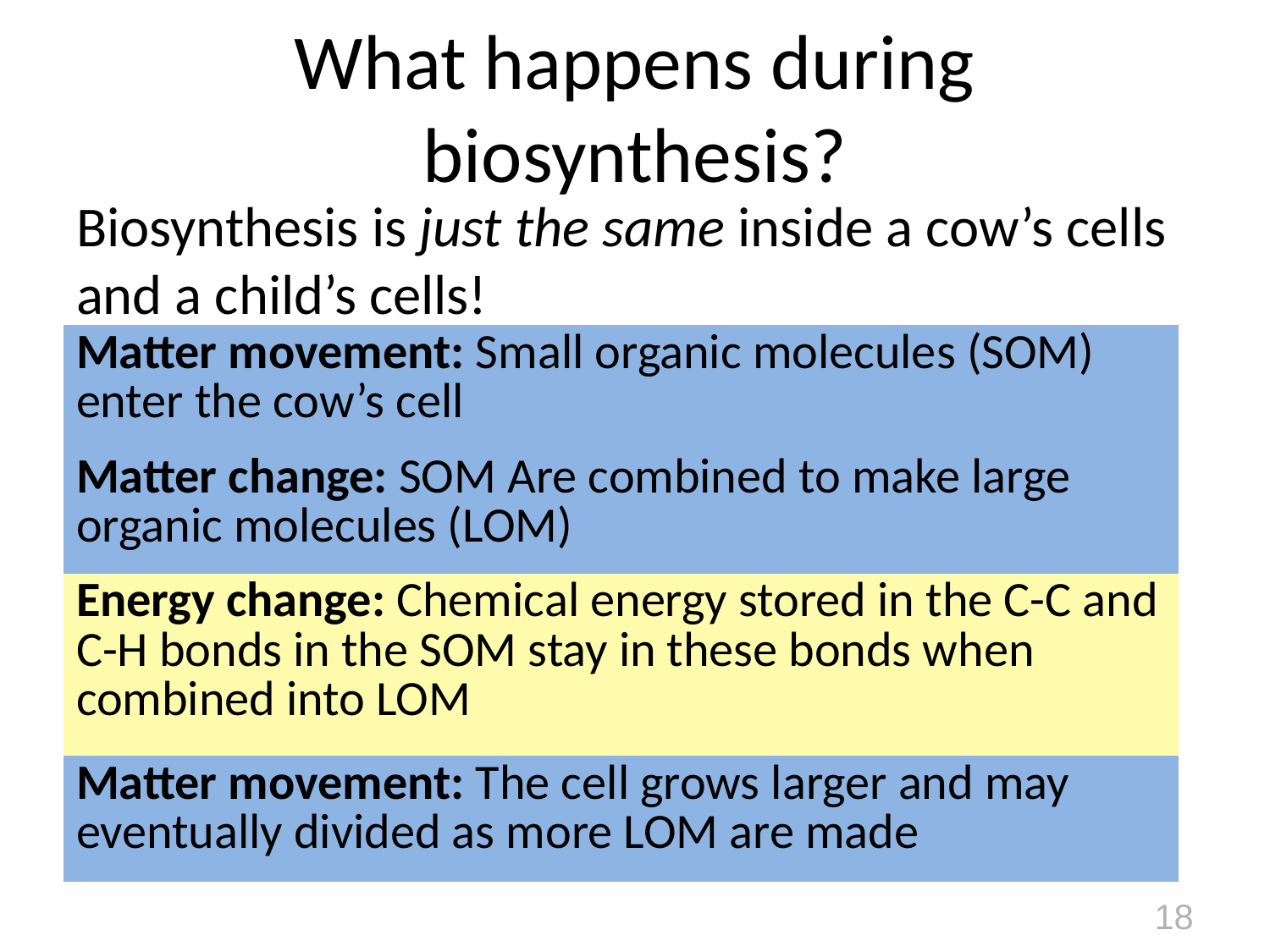

# What happens during biosynthesis?
Biosynthesis is just the same inside a cow’s cells and a child’s cells!

| Matter movement: Small organic molecules (SOM) enter the cow’s cell |
| --- |
| Matter change: SOM Are combined to make large organic molecules (LOM) |
| Energy change: Chemical energy stored in the C-C and C-H bonds in the SOM stay in these bonds when combined into LOM |
| Matter movement: The cell grows larger and may eventually divided as more LOM are made |
18